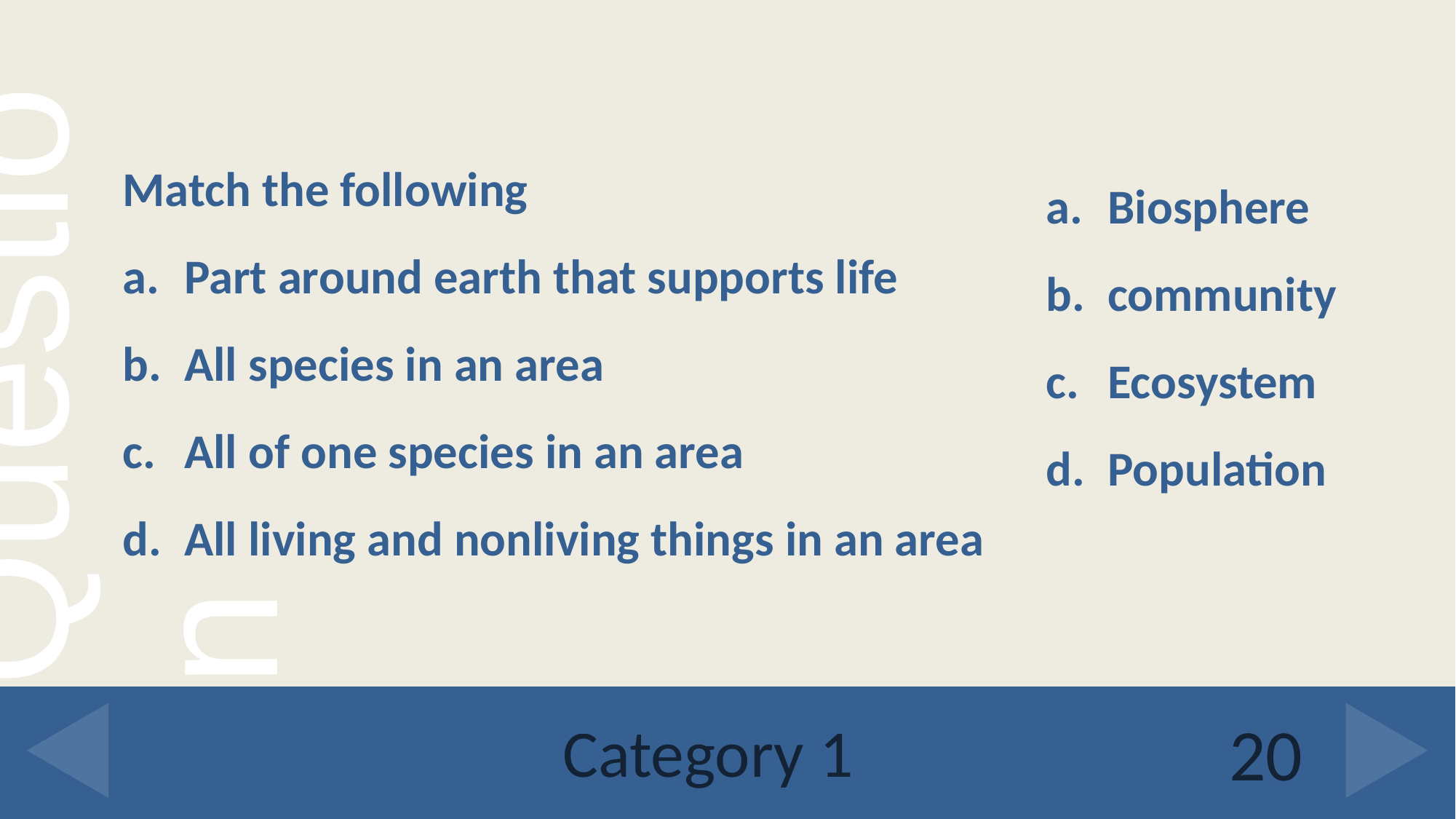

Match the following
Part around earth that supports life
All species in an area
All of one species in an area
All living and nonliving things in an area
Biosphere
community
Ecosystem
Population
# Category 1
20